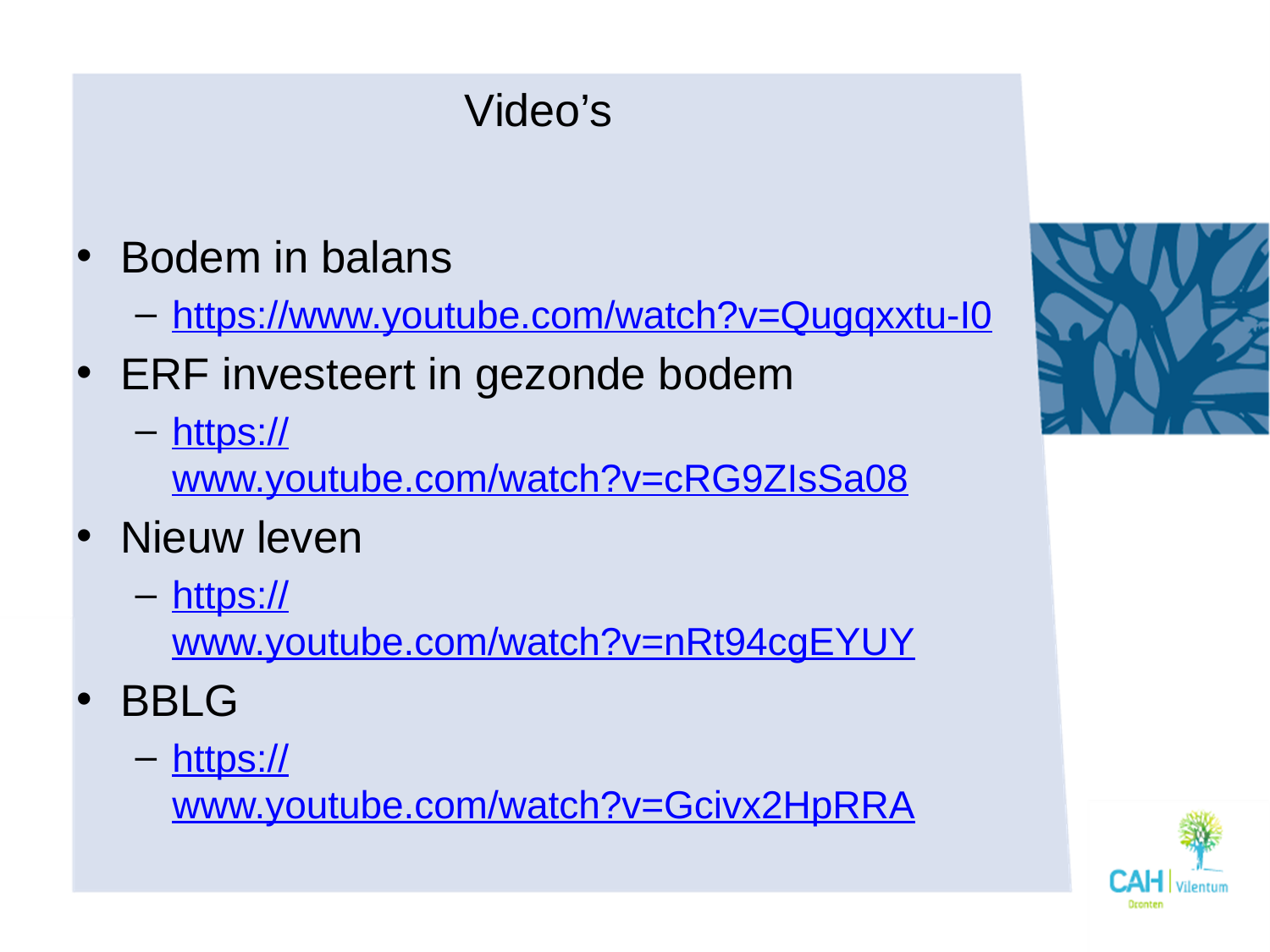

# Video’s
Bodem in balans
https://www.youtube.com/watch?v=Qugqxxtu-I0
ERF investeert in gezonde bodem
https://www.youtube.com/watch?v=cRG9ZIsSa08
Nieuw leven
https://www.youtube.com/watch?v=nRt94cgEYUY
BBLG
https://www.youtube.com/watch?v=Gcivx2HpRRA